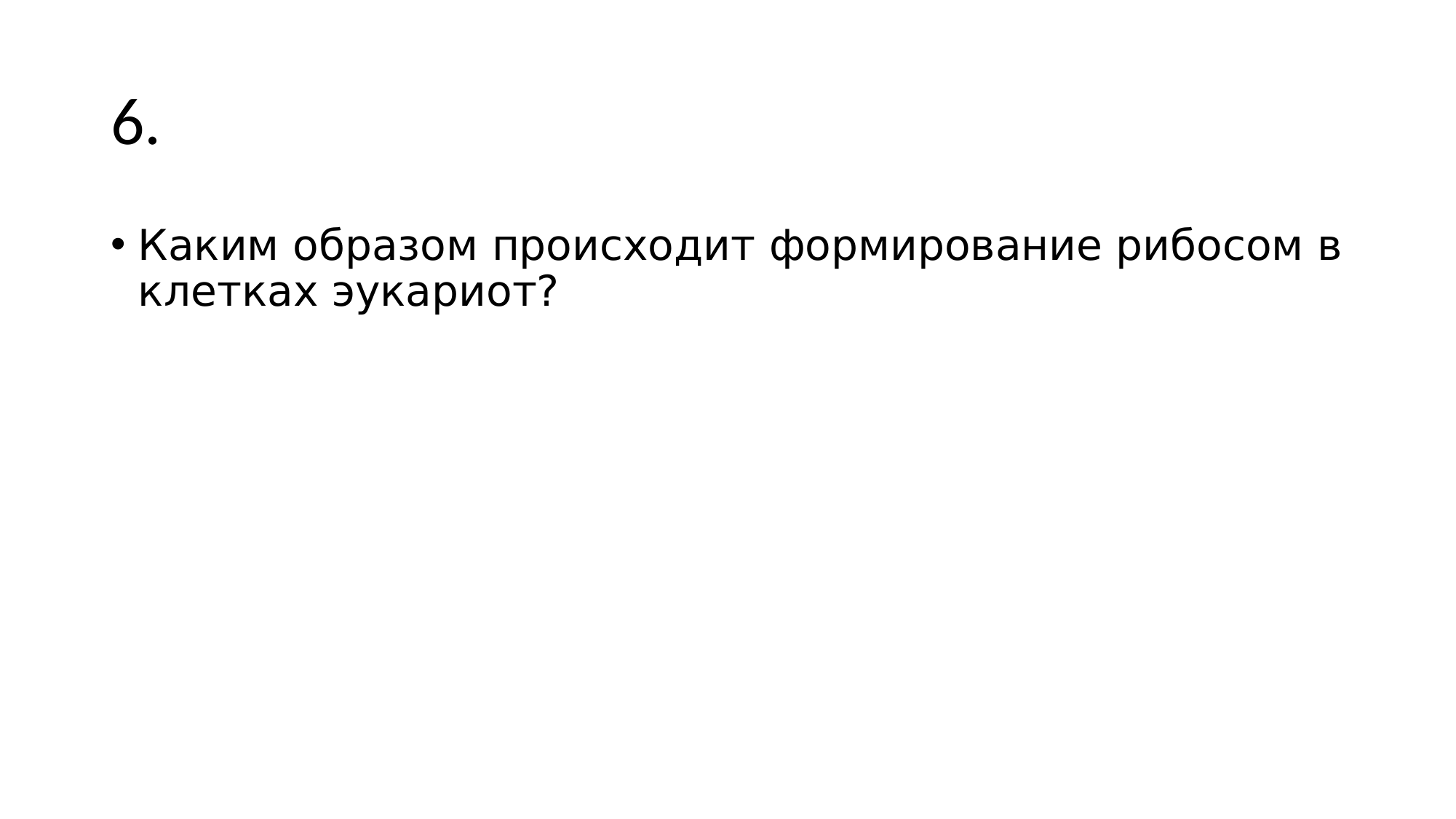

# 6.
Каким образом происходит формирование рибосом в клетках эукариот?